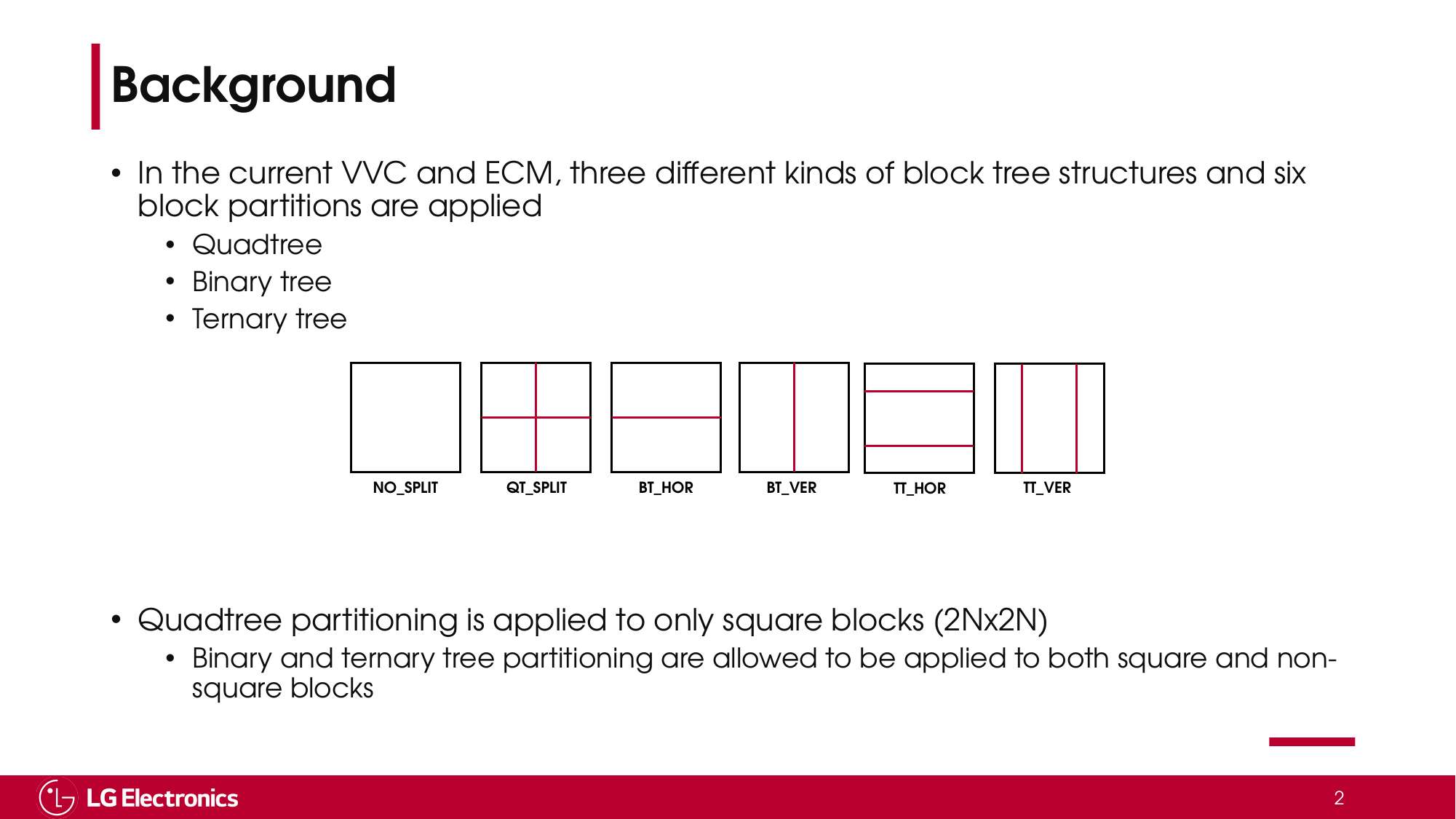

# Background
In the current VVC and ECM, three different kinds of block tree structures and six block partitions are applied
Quadtree
Binary tree
Ternary tree

Quadtree partitioning is applied to only square blocks (2Nx2N)
Binary and ternary tree partitioning are allowed to be applied to both square and non-square blocks

TT_VER
NO_SPLIT
QT_SPLIT
BT_HOR
BT_VER
TT_HOR
2